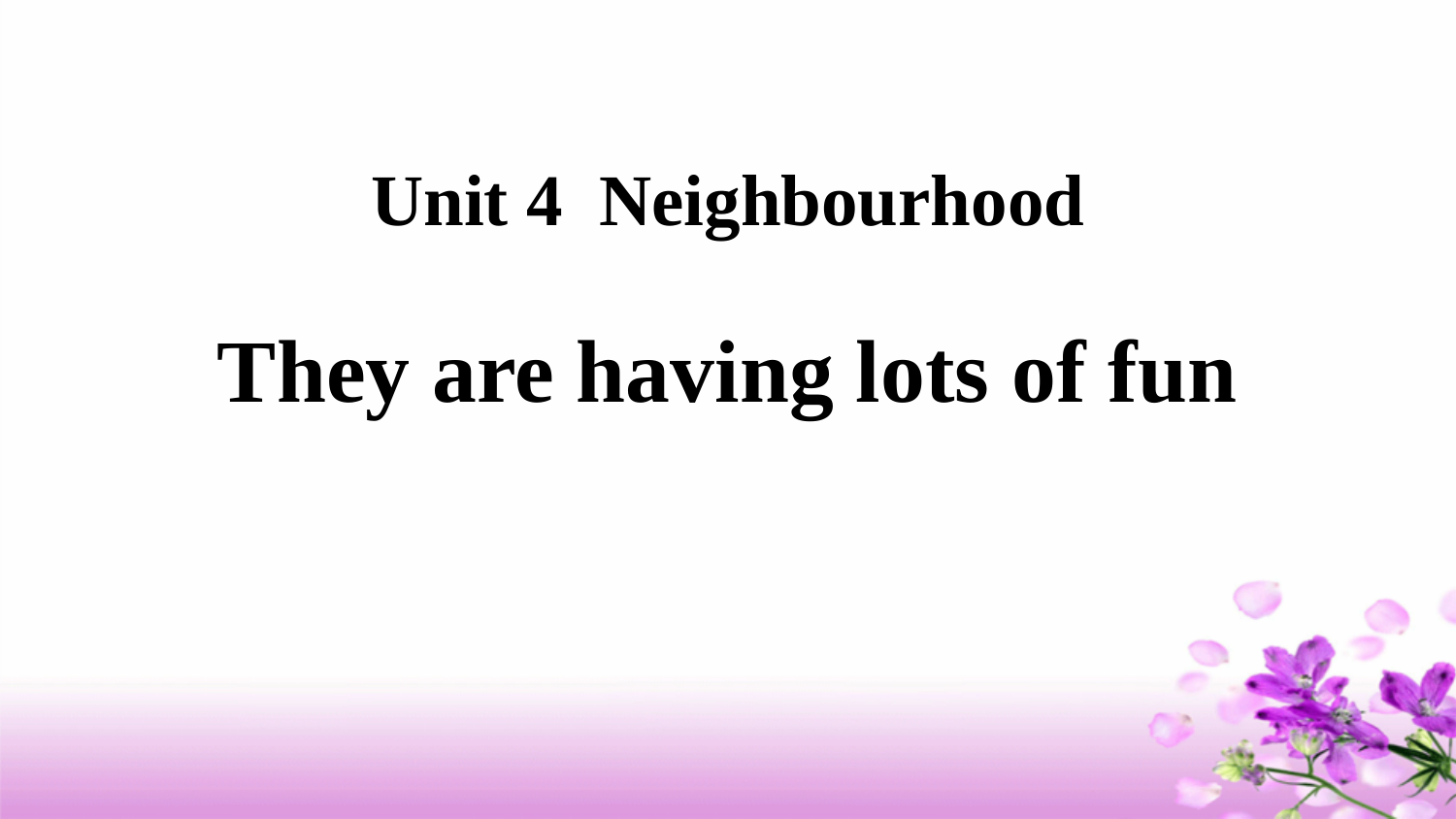

Unit 4  Neighbourhood
They are having lots of fun